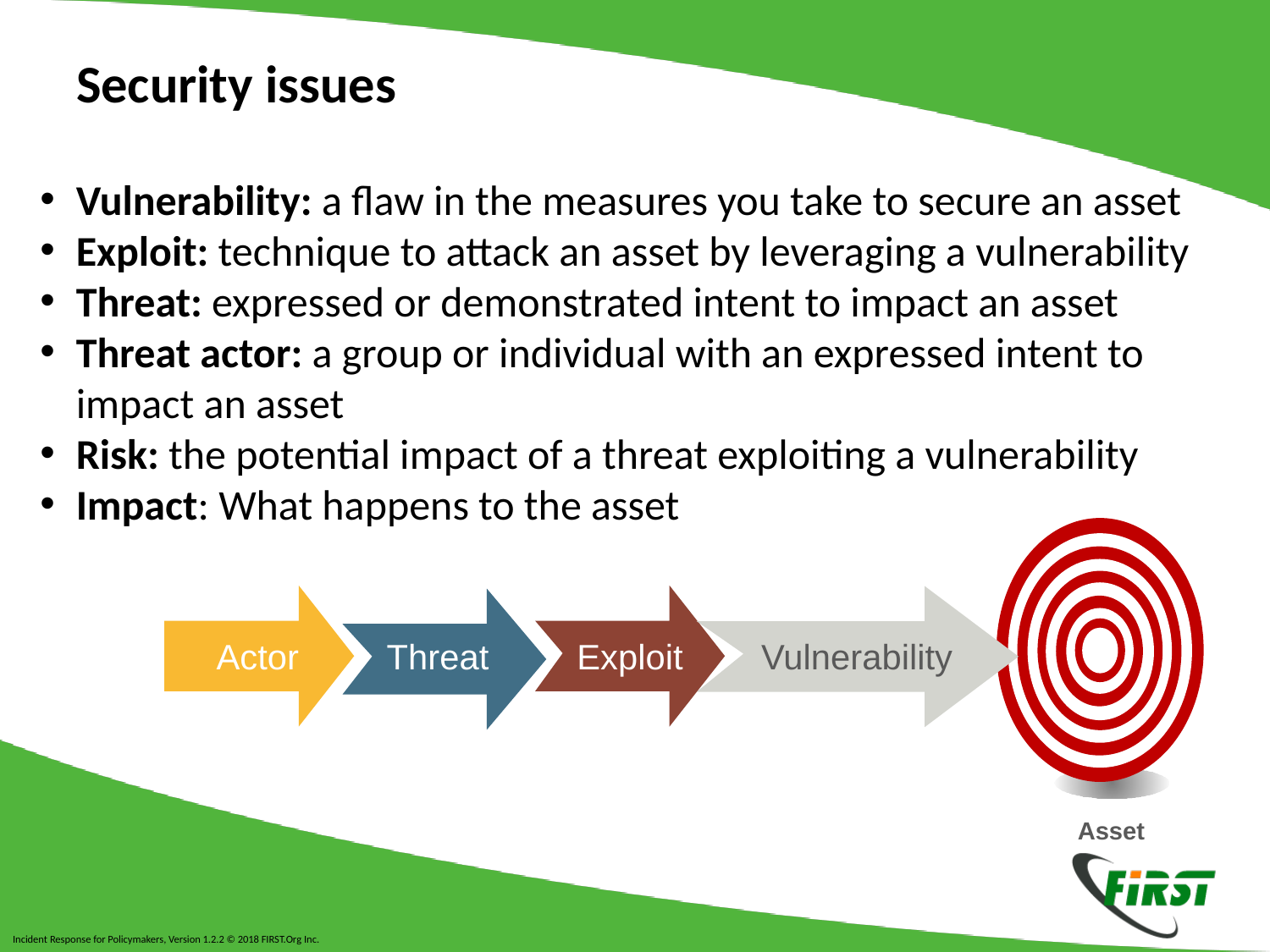

Security issues
Vulnerability: a flaw in the measures you take to secure an asset
Exploit: technique to attack an asset by leveraging a vulnerability
Threat: expressed or demonstrated intent to impact an asset
Threat actor: a group or individual with an expressed intent to impact an asset
Risk: the potential impact of a threat exploiting a vulnerability
Impact: What happens to the asset

Actor
Exploit
Threat

Vulnerability

Actor
  Asset